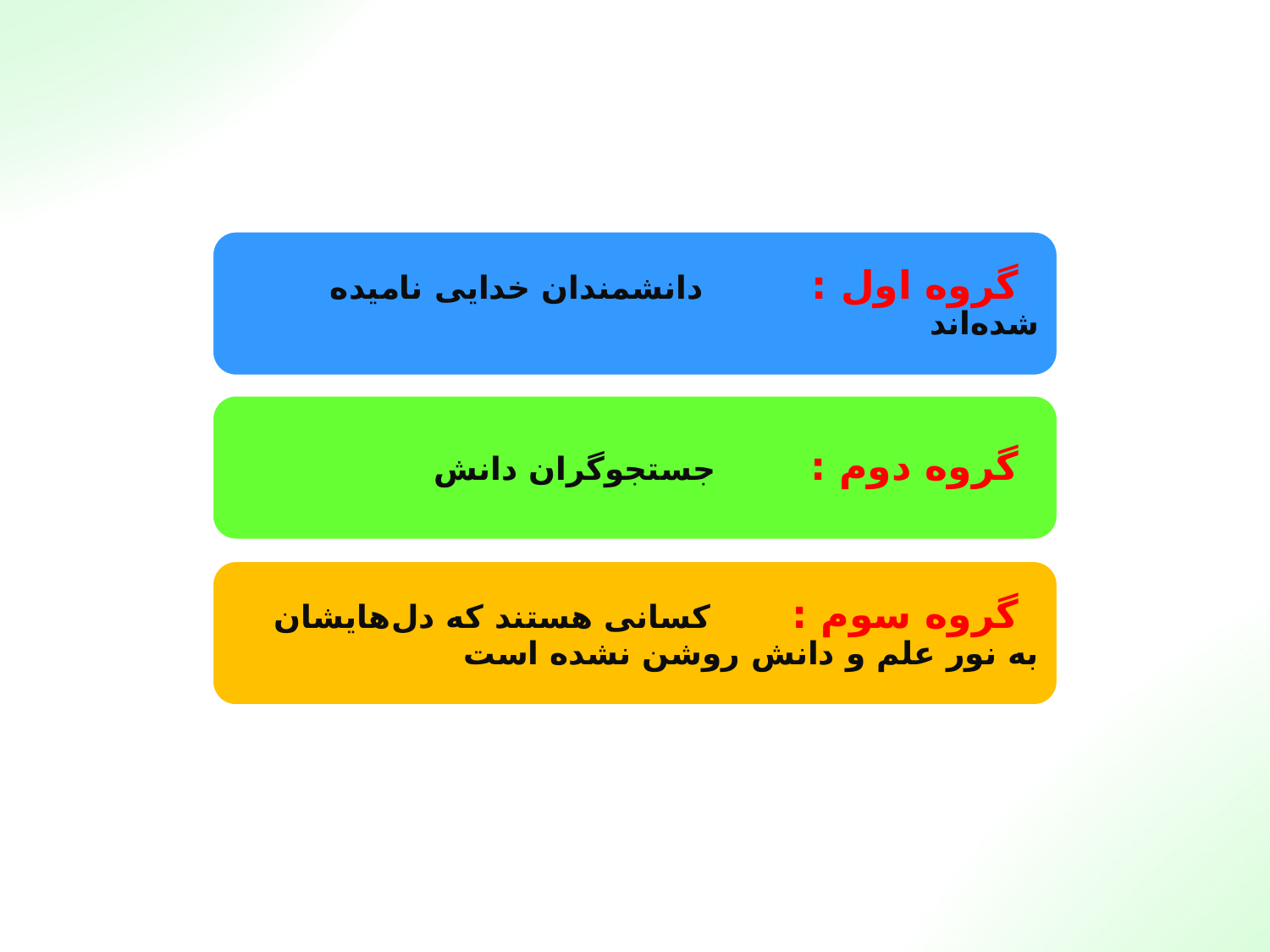

گروه اول :        دانشمندان خدایی نامیده شده‌اند
  گروه دوم :       جستجوگران دانش

  گروه سوم :      کسانی هستند که دل‌هایشان به نور علم و دانش روشن نشده است